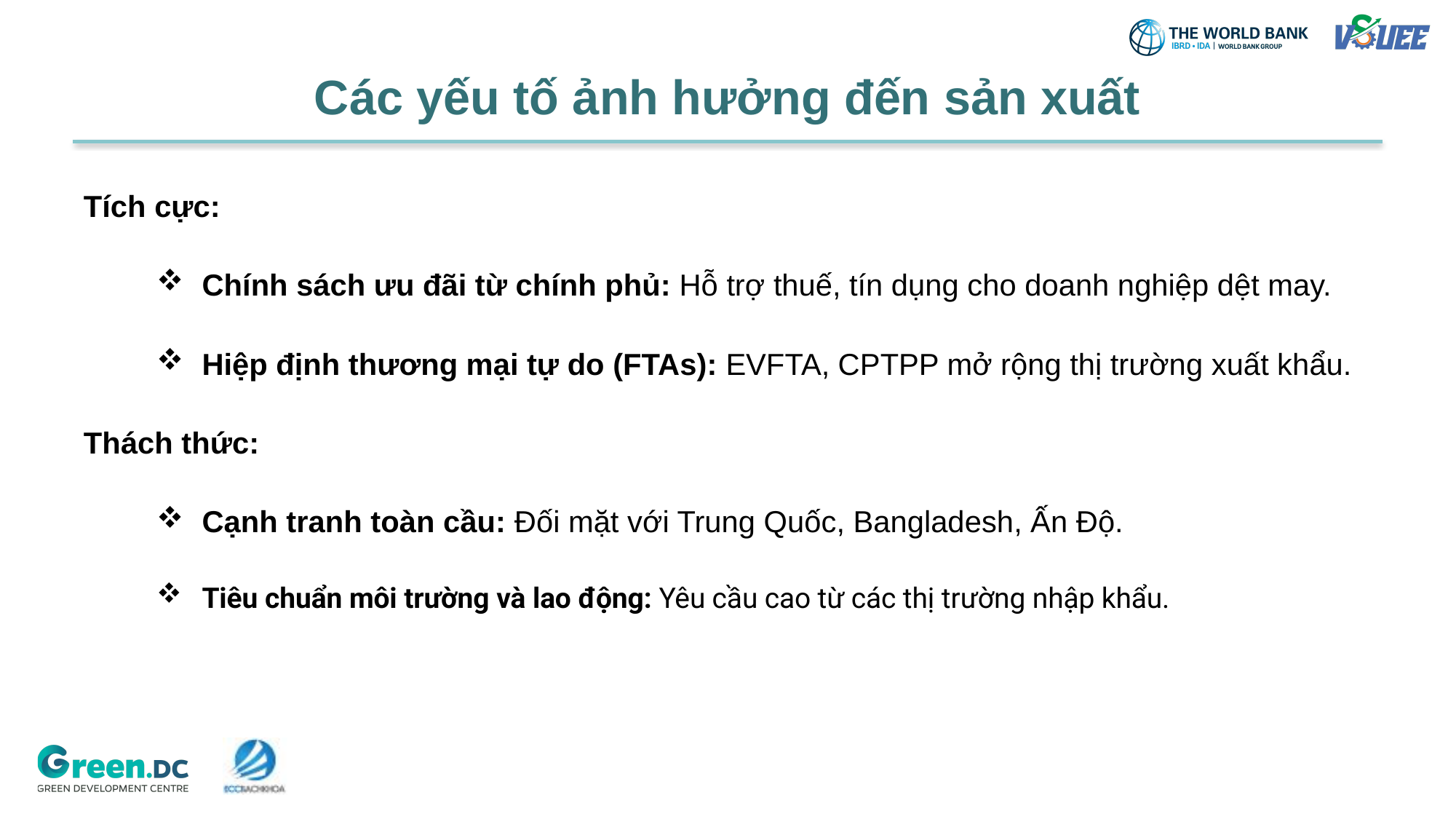

# Các yếu tố ảnh hưởng đến sản xuất
Tích cực:
Chính sách ưu đãi từ chính phủ: Hỗ trợ thuế, tín dụng cho doanh nghiệp dệt may.
Hiệp định thương mại tự do (FTAs): EVFTA, CPTPP mở rộng thị trường xuất khẩu.
Thách thức:
Cạnh tranh toàn cầu: Đối mặt với Trung Quốc, Bangladesh, Ấn Độ.
Tiêu chuẩn môi trường và lao động: Yêu cầu cao từ các thị trường nhập khẩu.